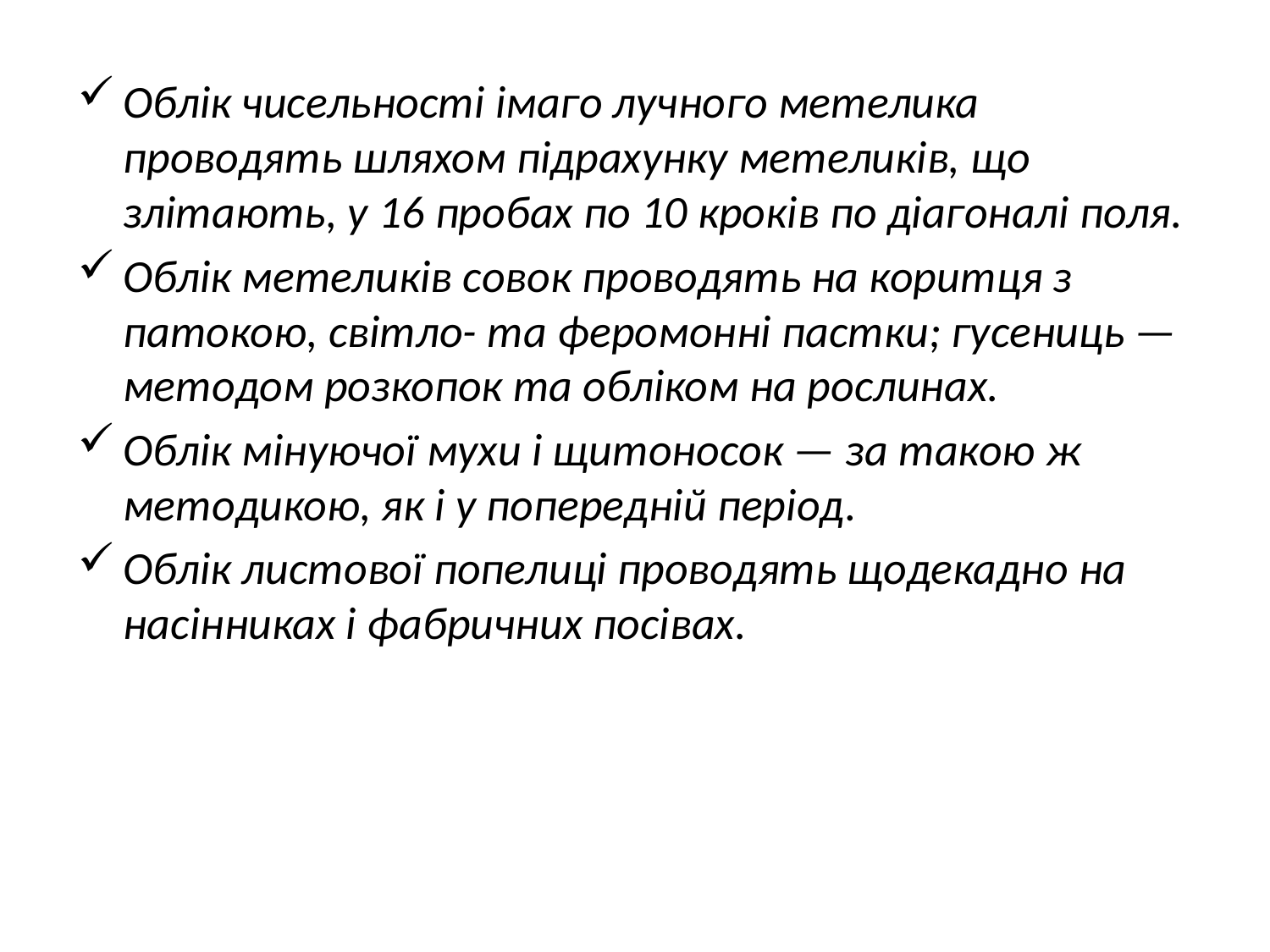

Облік чисельності імаго лучного метелика проводять шляхом підрахунку метеликів, що злітають, у 16 пробах по 10 кроків по діагоналі поля.
Облік метеликів совок проводять на коритця з патокою, світло- та феромонні пастки; гусениць — методом розкопок та обліком на рослинах.
Облік мінуючої мухи і щитоносок — за такою ж методикою, як і у попередній період.
Облік листової попелиці проводять щодекадно на насінниках і фабричних посівах.